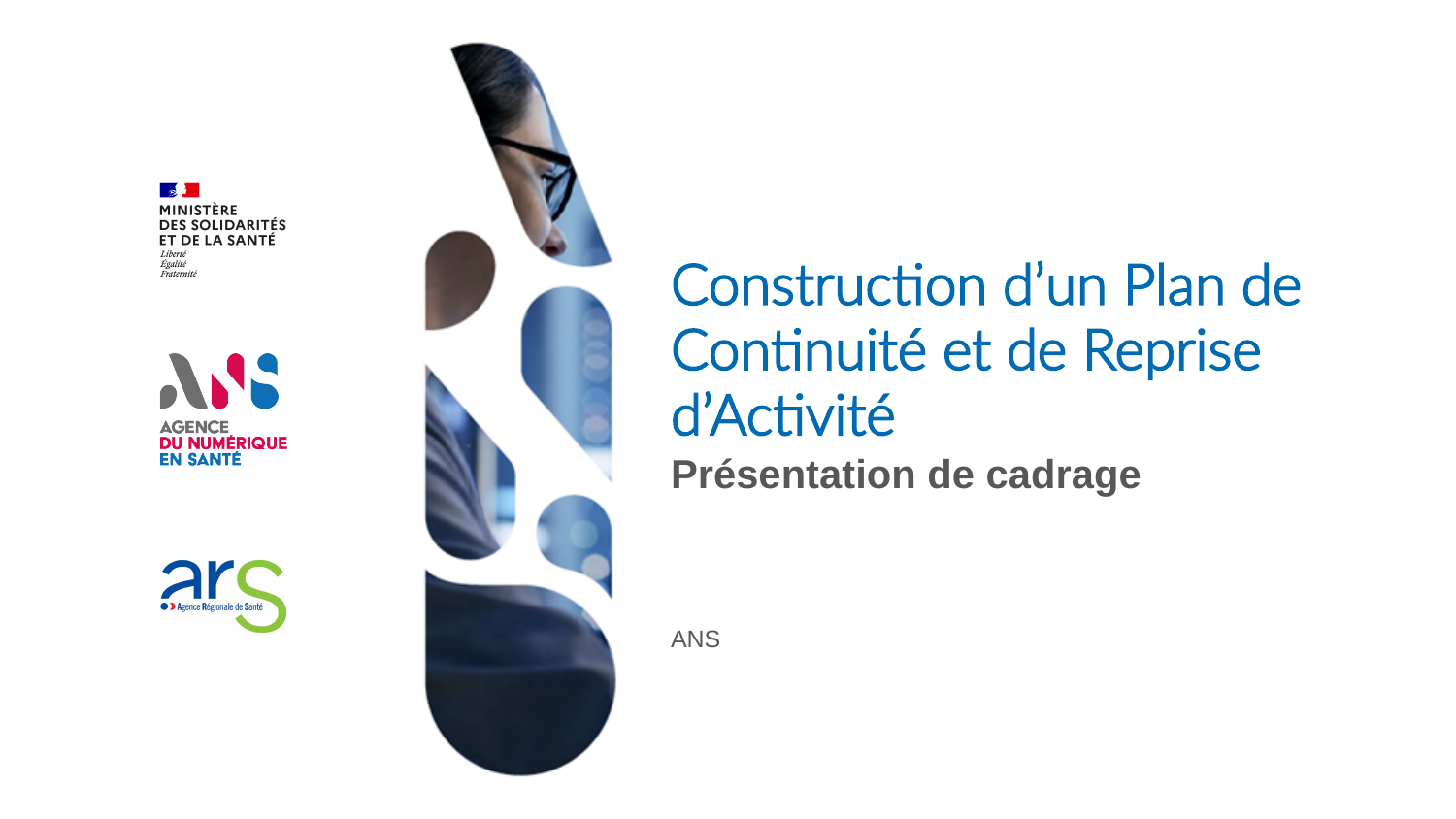

# Construction d’un Plan de Continuité et de Reprise d’Activité
Présentation de cadrage
ANS